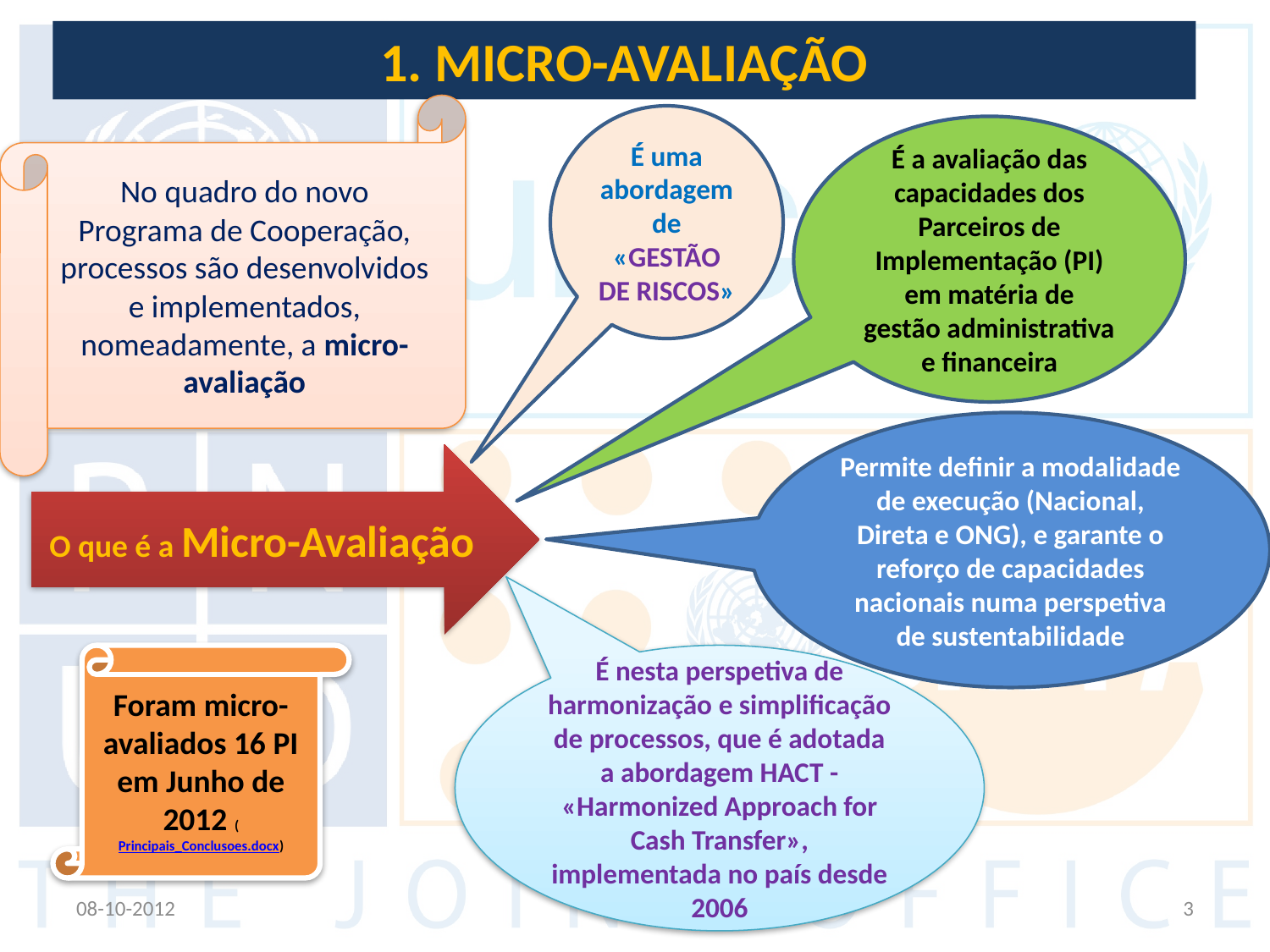

1. MICRO-AVALIAÇÃO
No quadro do novo Programa de Cooperação, processos são desenvolvidos e implementados, nomeadamente, a micro-avaliação
É uma abordagem de «GESTÃO DE RISCOS»
É a avaliação das capacidades dos Parceiros de Implementação (PI) em matéria de gestão administrativa e financeira
Permite definir a modalidade de execução (Nacional, Direta e ONG), e garante o reforço de capacidades nacionais numa perspetiva de sustentabilidade
O que é a Micro-Avaliação
Foram micro-avaliados 16 PI em Junho de 2012 (Principais_Conclusoes.docx)
É nesta perspetiva de harmonização e simplificação de processos, que é adotada a abordagem HACT - «Harmonized Approach for Cash Transfer», implementada no país desde 2006
08-10-2012
3